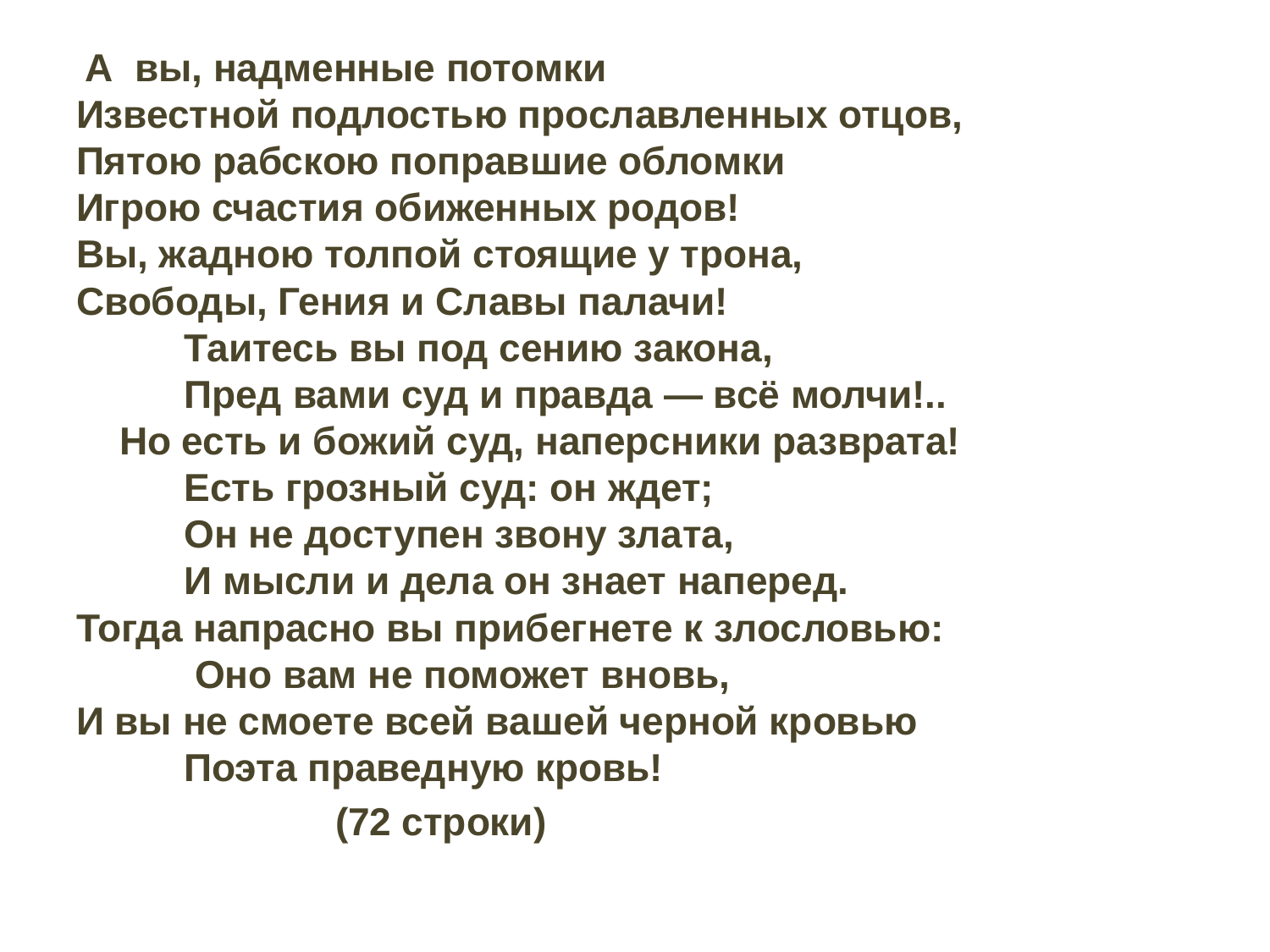

А  вы, надменные потомки
Известной подлостью прославленных отцов,
Пятою рабскою поправшие обломки
Игрою счастия обиженных родов!
Вы, жадною толпой стоящие у трона,
Свободы, Гения и Славы палачи!
          Таитесь вы под сению закона,
          Пред вами суд и правда — всё молчи!..
    Но есть и божий суд, наперсники разврата!
          Есть грозный суд: он ждет;
          Он не доступен звону злата,
          И мысли и дела он знает наперед.
Тогда напрасно вы прибегнете к злословью:
           Оно вам не поможет вновь,
И вы не смоете всей вашей черной кровью
          Поэта праведную кровь!
                        (72 строки)